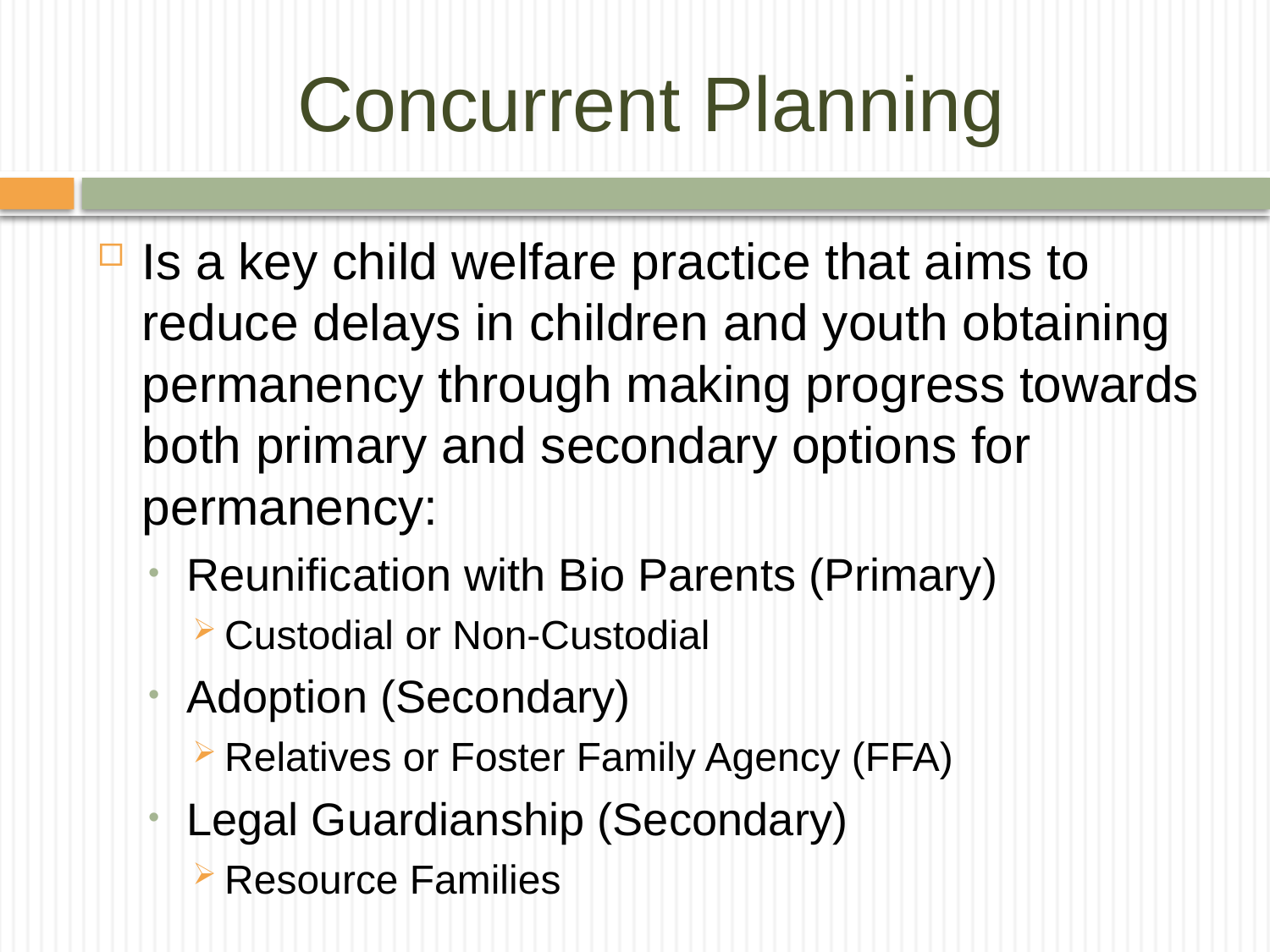

# Concurrent Planning
Is a key child welfare practice that aims to reduce delays in children and youth obtaining permanency through making progress towards both primary and secondary options for permanency:
Reunification with Bio Parents (Primary)
Custodial or Non-Custodial
Adoption (Secondary)
Relatives or Foster Family Agency (FFA)
Legal Guardianship (Secondary)
Resource Families